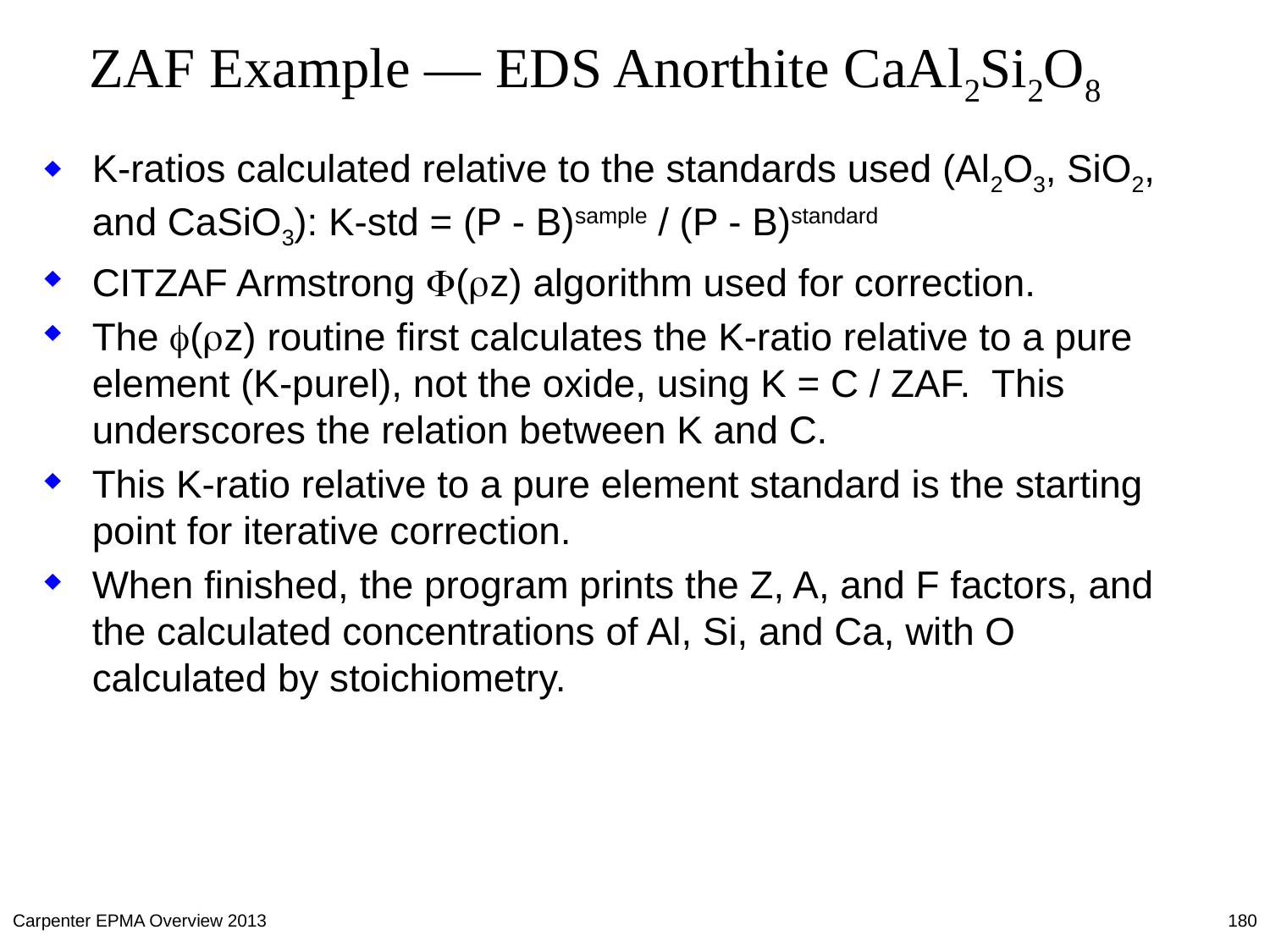

# ZAF Example — EDS Anorthite CaAl2Si2O8
K-ratios calculated relative to the standards used (Al2O3, SiO2, and CaSiO3): K-std = (P - B)sample / (P - B)standard
CITZAF Armstrong Φ(ρz) algorithm used for correction.
The φ(ρz) routine first calculates the K-ratio relative to a pure element (K-purel), not the oxide, using K = C / ZAF.  This underscores the relation between K and C.
This K-ratio relative to a pure element standard is the starting point for iterative correction.
When finished, the program prints the Z, A, and F factors, and the calculated concentrations of Al, Si, and Ca, with O calculated by stoichiometry.
Carpenter EPMA Overview 2013
180